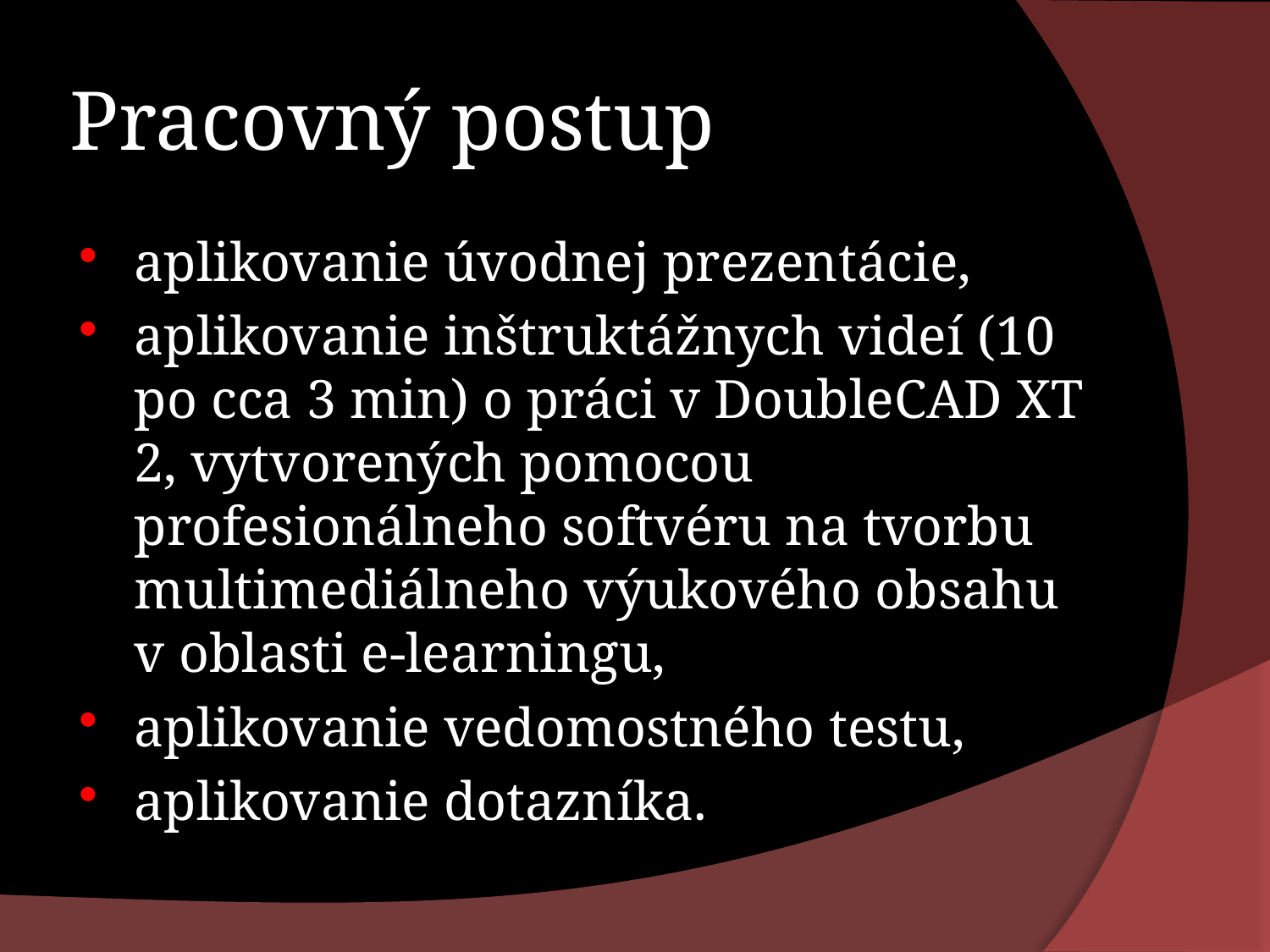

# Pracovný postup
aplikovanie úvodnej prezentácie,
aplikovanie inštruktážnych videí (10 po cca 3 min) o práci v DoubleCAD XT 2, vytvorených pomocou profesionálneho softvéru na tvorbu multimediálneho výukového obsahu v oblasti e-learningu,
aplikovanie vedomostného testu,
aplikovanie dotazníka.